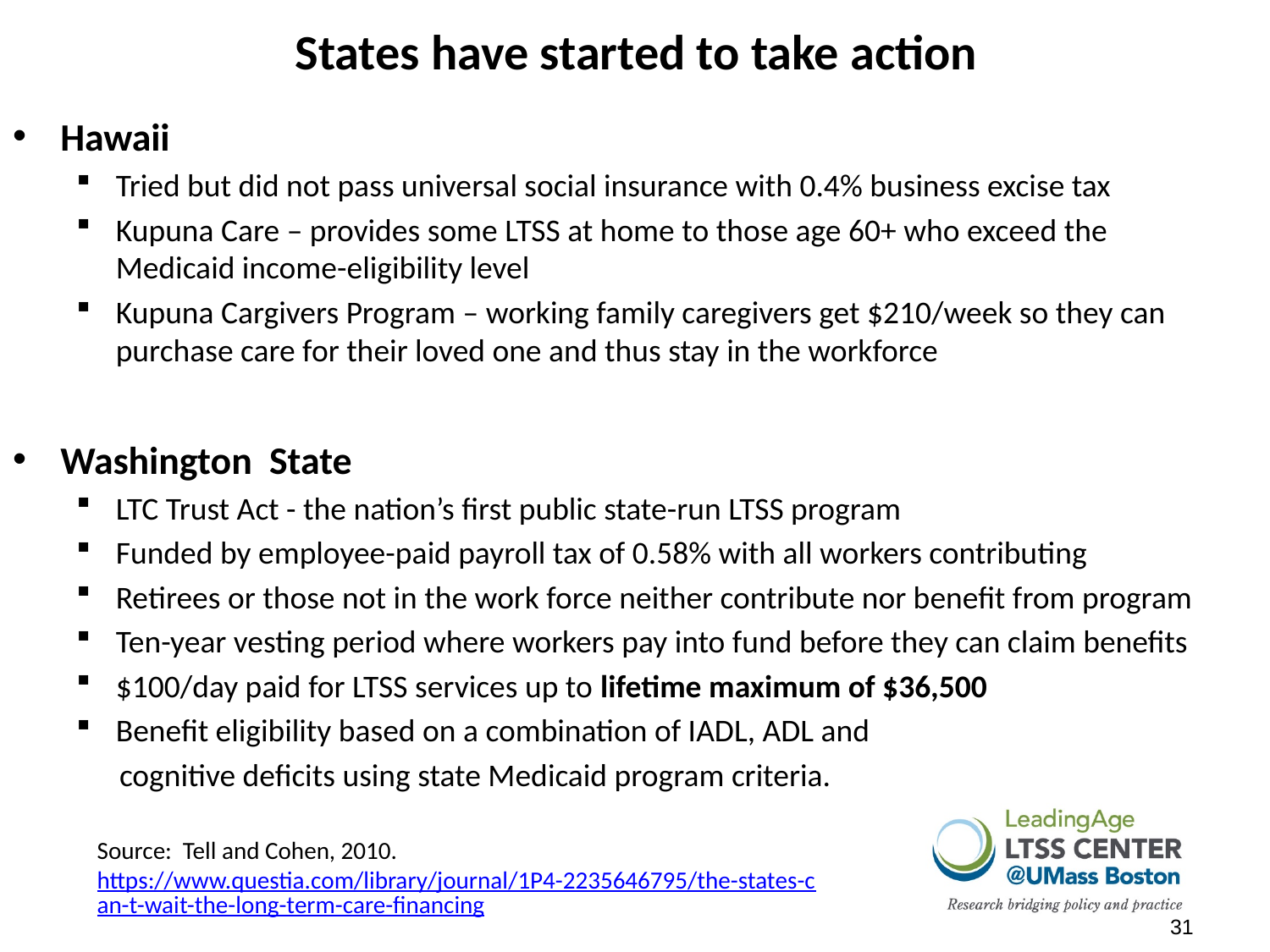

# States have started to take action
Hawaii
Tried but did not pass universal social insurance with 0.4% business excise tax
Kupuna Care – provides some LTSS at home to those age 60+ who exceed the Medicaid income-eligibility level
Kupuna Cargivers Program – working family caregivers get $210/week so they can purchase care for their loved one and thus stay in the workforce

Washington  State
LTC Trust Act - the nation’s first public state-run LTSS program
Funded by employee-paid payroll tax of 0.58% with all workers contributing
Retirees or those not in the work force neither contribute nor benefit from program
Ten-year vesting period where workers pay into fund before they can claim benefits
$100/day paid for LTSS services up to lifetime maximum of $36,500
Benefit eligibility based on a combination of IADL, ADL and
      cognitive deficits using state Medicaid program criteria.
Source:  Tell and Cohen, 2010. https://www.questia.com/library/journal/1P4-2235646795/the-states-can-t-wait-the-long-term-care-financing
31